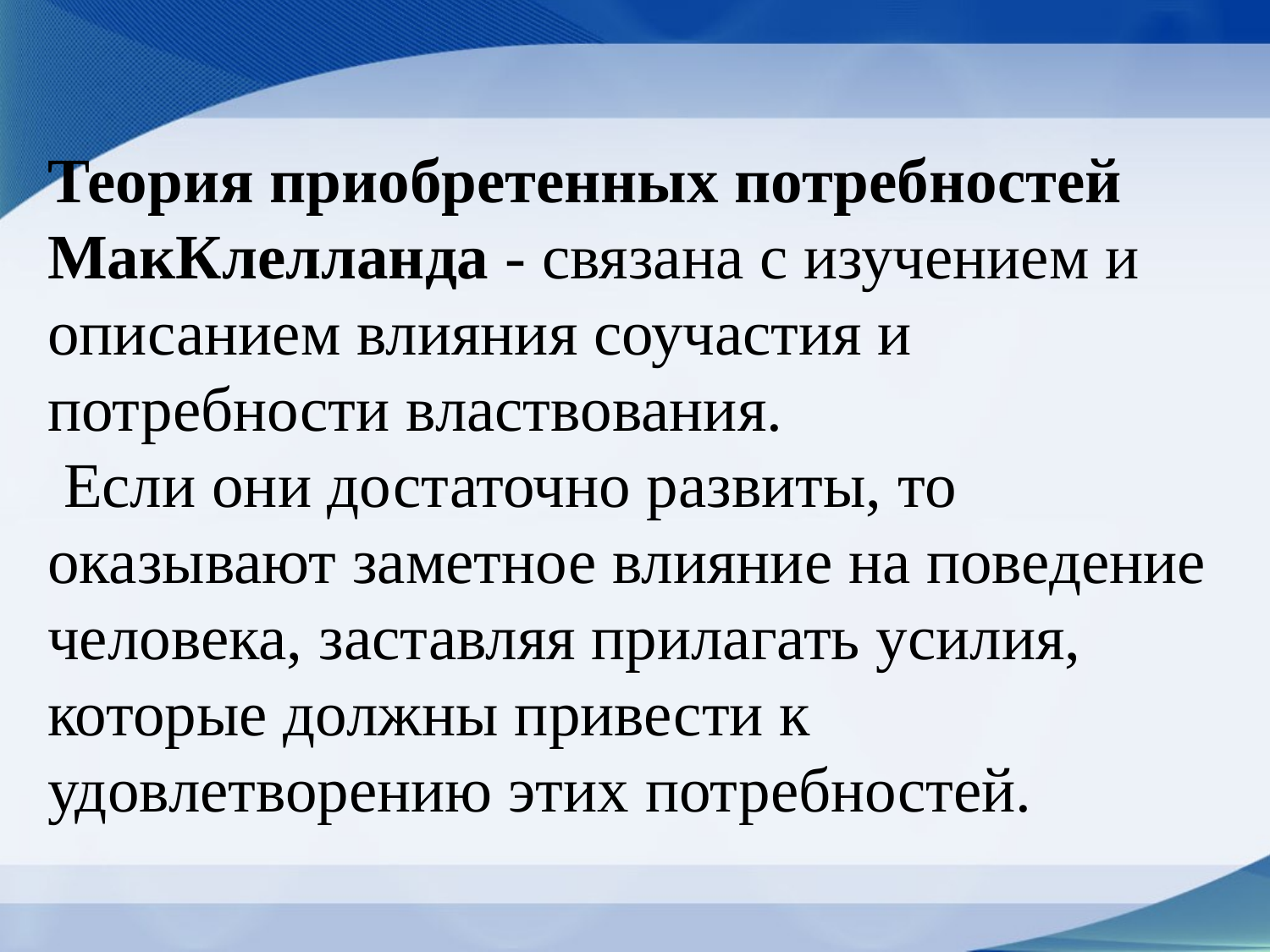

# Теория приобретенных потребностей МакКлелланда - связана с изучением и описанием влияния соучастия и потребности властвования. Если они достаточно развиты, то оказывают заметное влияние на поведение человека, заставляя прилагать усилия, которые должны привести к удовлетворению этих потребностей.